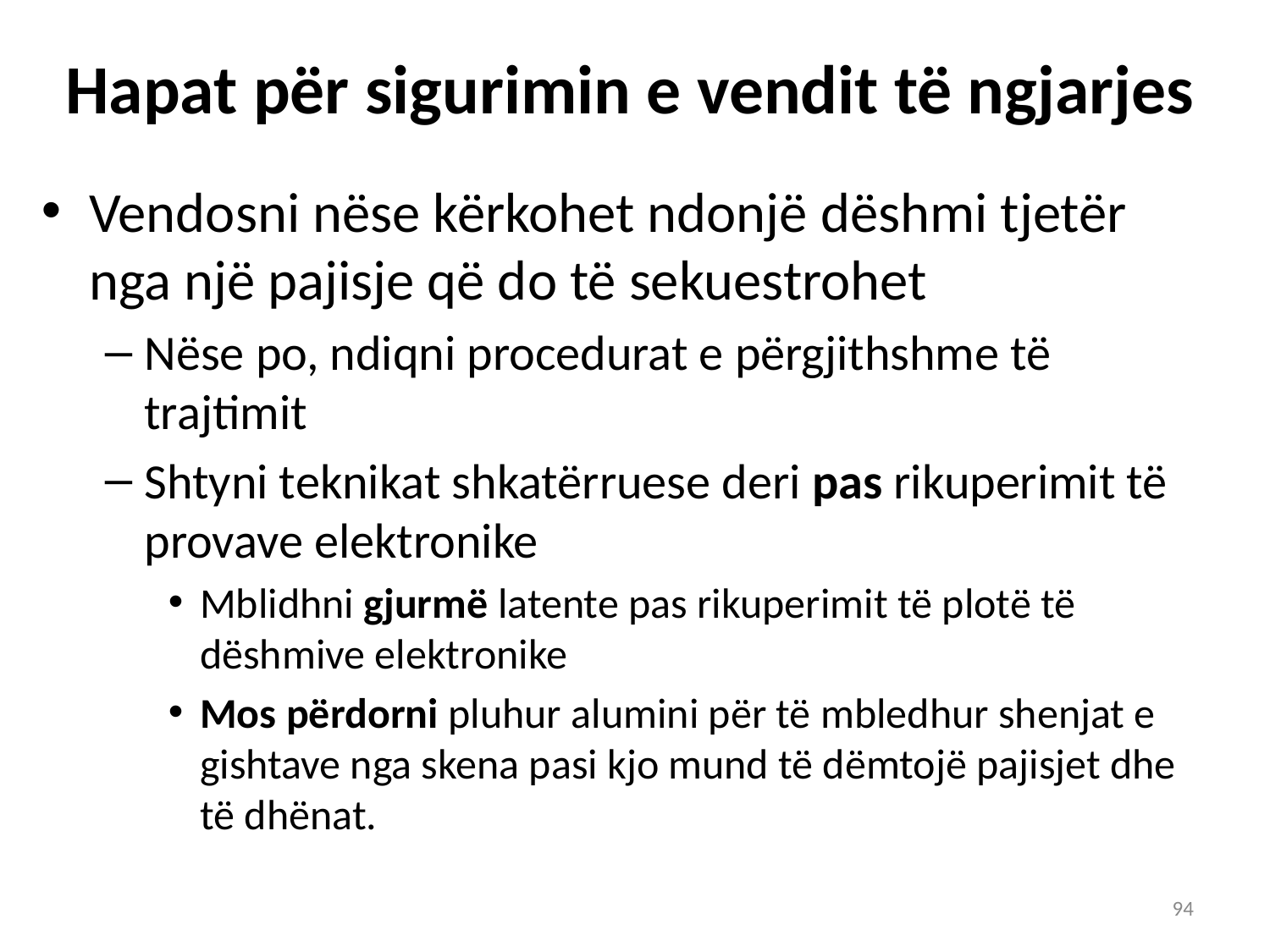

# Hapat për sigurimin e vendit të ngjarjes
Vendosni nëse kërkohet ndonjë dëshmi tjetër nga një pajisje që do të sekuestrohet
Nëse po, ndiqni procedurat e përgjithshme të trajtimit
Shtyni teknikat shkatërruese deri pas rikuperimit të provave elektronike
Mblidhni gjurmë latente pas rikuperimit të plotë të dëshmive elektronike
Mos përdorni pluhur alumini për të mbledhur shenjat e gishtave nga skena pasi kjo mund të dëmtojë pajisjet dhe të dhënat.
94